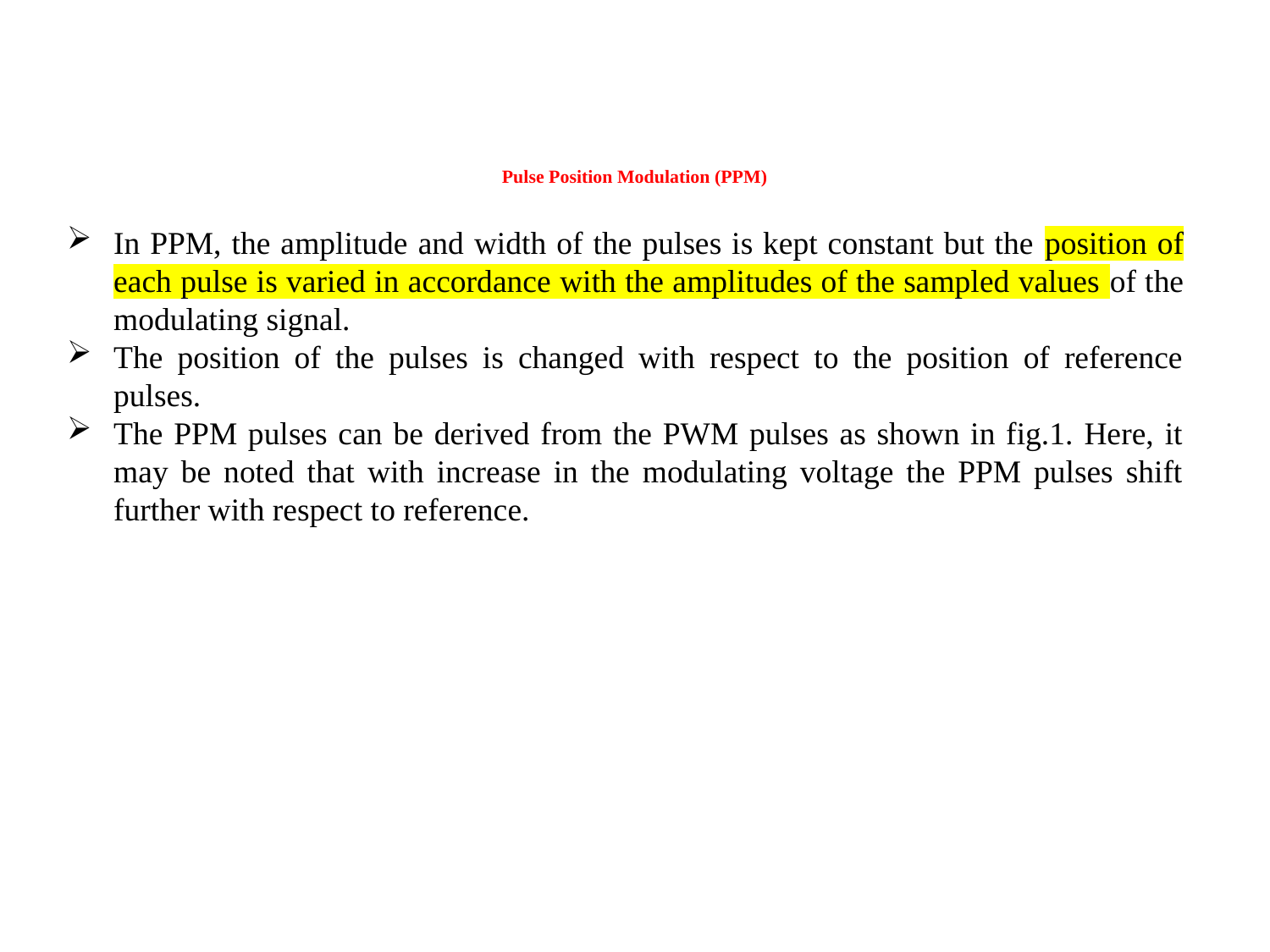

# Pulse Position Modulation (PPM)
In PPM, the amplitude and width of the pulses is kept constant but the position of each pulse is varied in accordance with the amplitudes of the sampled values of the modulating signal.
The position of the pulses is changed with respect to the position of reference pulses.
The PPM pulses can be derived from the PWM pulses as shown in fig.1. Here, it may be noted that with increase in the modulating voltage the PPM pulses shift further with respect to reference.